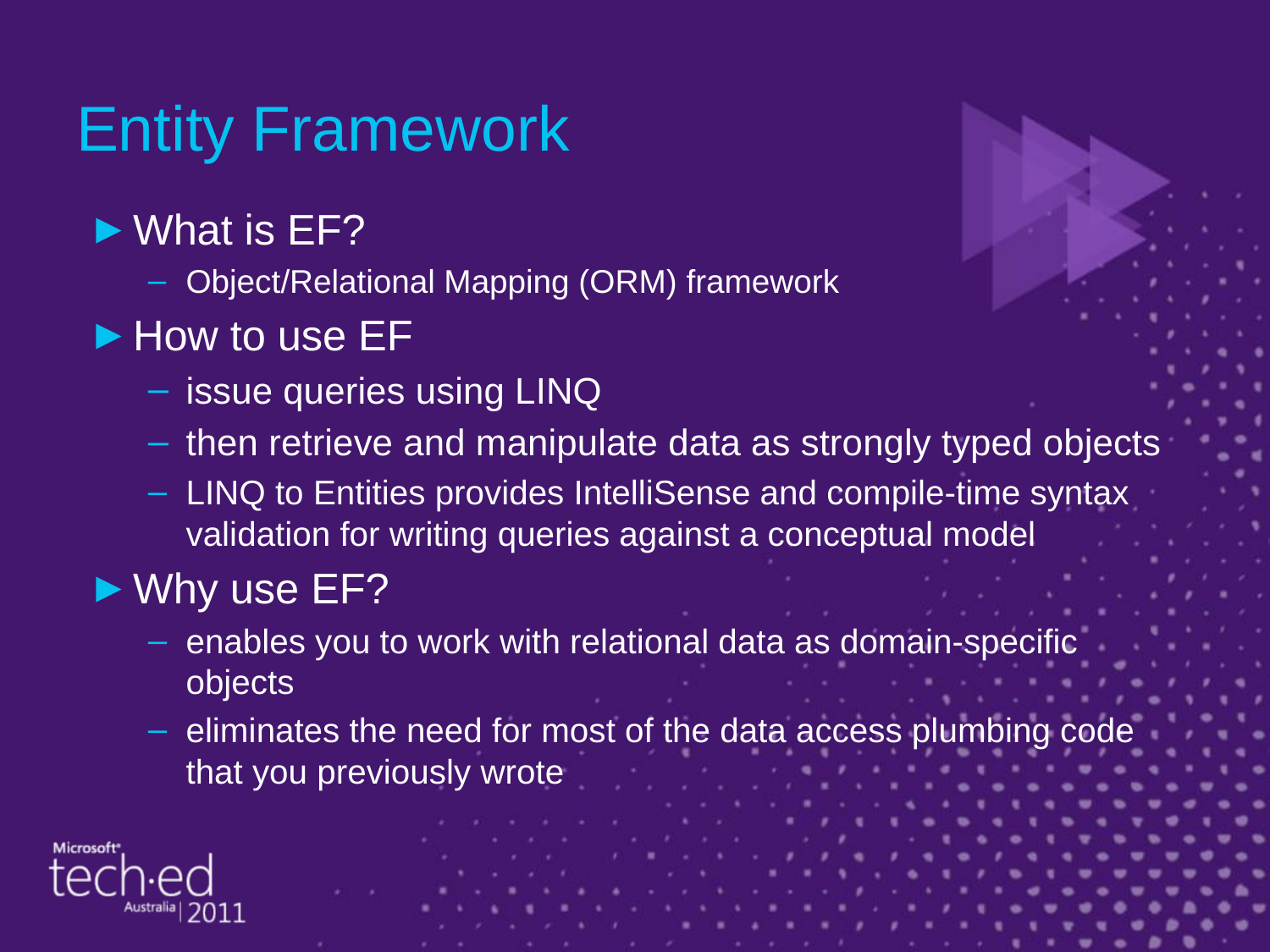

# Entity Framework
What is EF?
Object/Relational Mapping (ORM) framework
How to use EF
issue queries using LINQ
then retrieve and manipulate data as strongly typed objects
LINQ to Entities provides IntelliSense and compile-time syntax validation for writing queries against a conceptual model
Why use EF?
enables you to work with relational data as domain-specific objects
eliminates the need for most of the data access plumbing code that you previously wrote